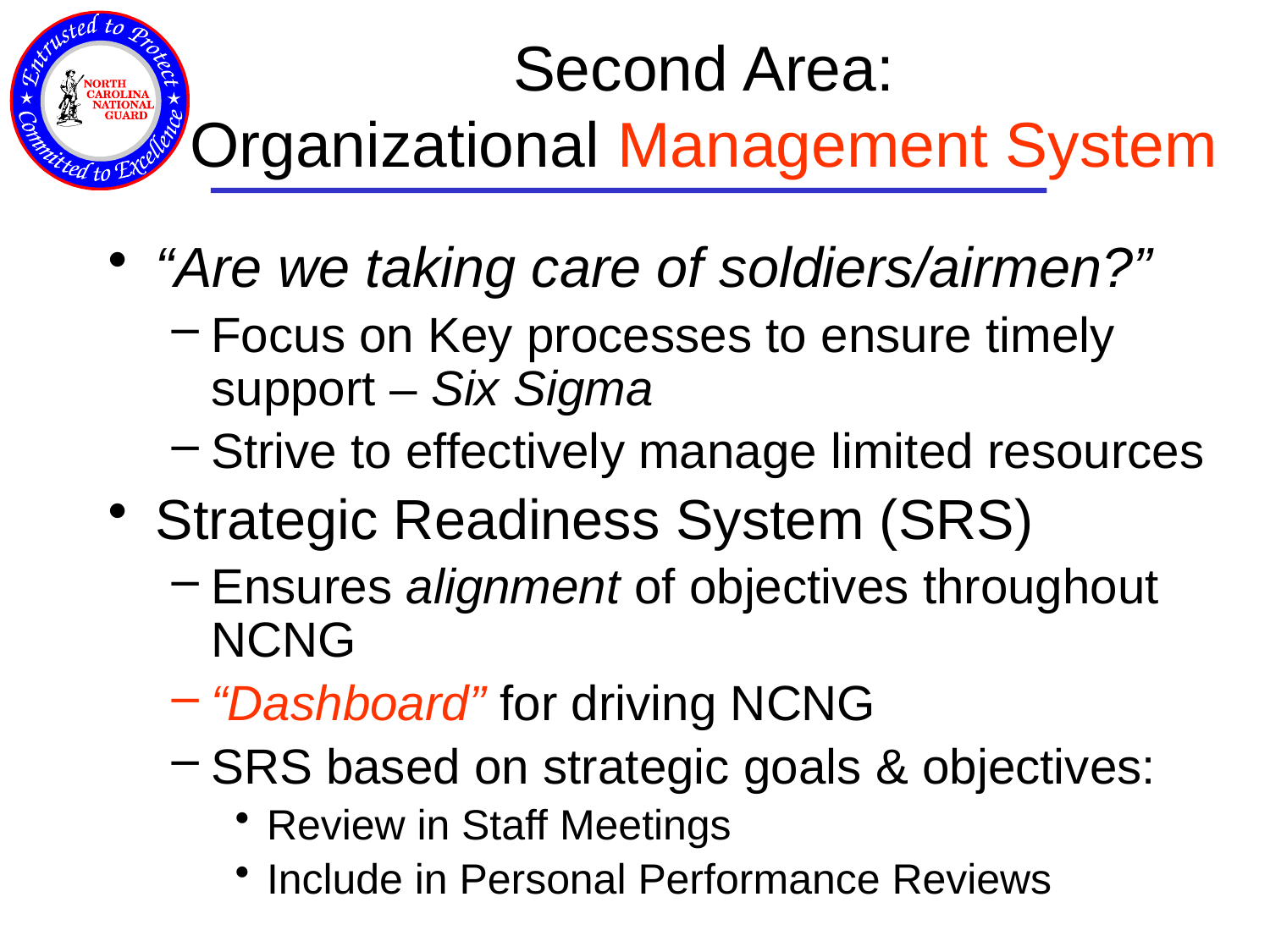

# Second Area: Organizational Management System
“Are we taking care of soldiers/airmen?”
Focus on Key processes to ensure timely support – Six Sigma
Strive to effectively manage limited resources
Strategic Readiness System (SRS)
Ensures alignment of objectives throughout NCNG
“Dashboard” for driving NCNG
SRS based on strategic goals & objectives:
Review in Staff Meetings
Include in Personal Performance Reviews